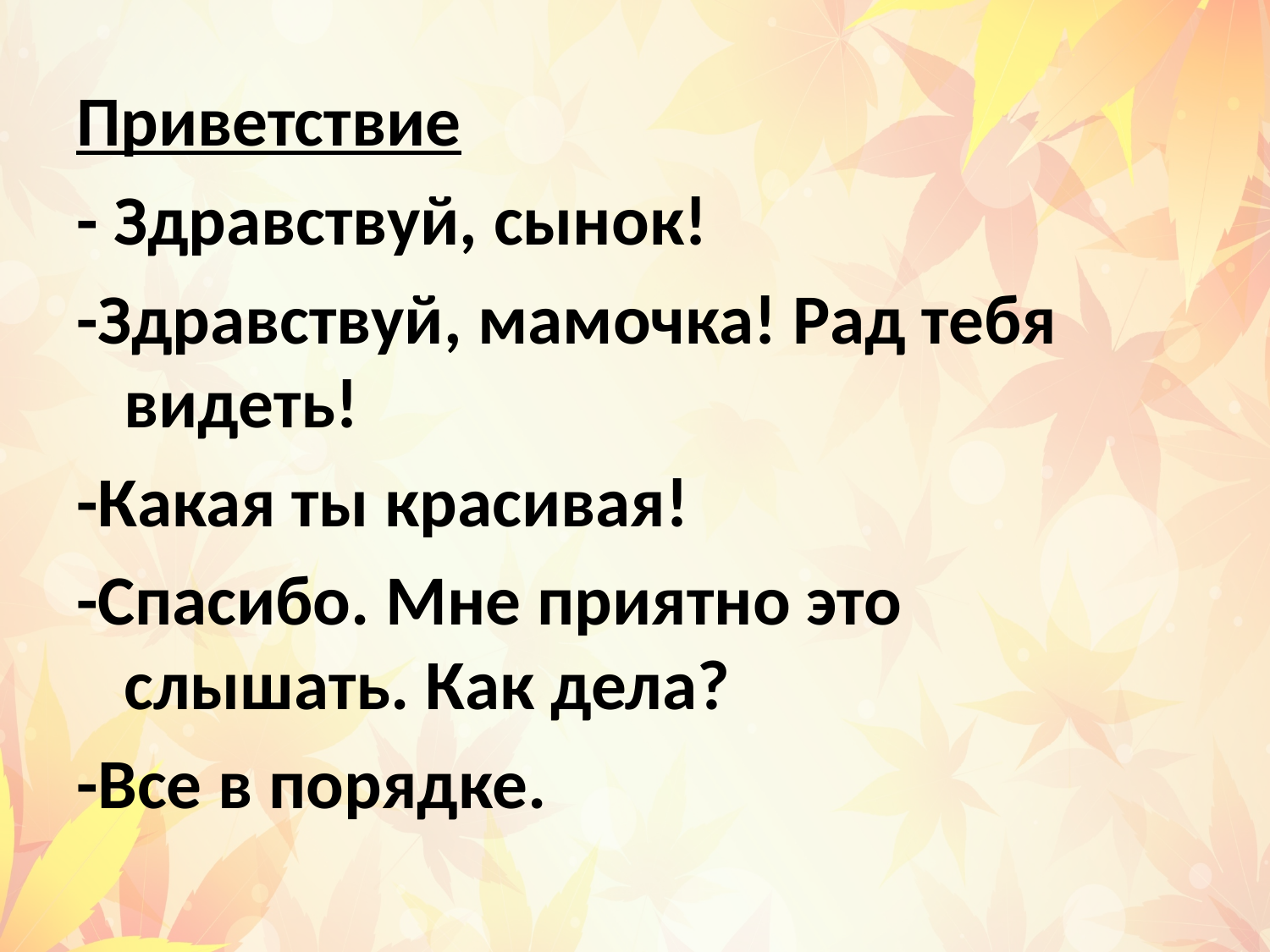

#
Приветствие
- Здравствуй, сынок!
-Здравствуй, мамочка! Рад тебя видеть!
-Какая ты красивая!
-Спасибо. Мне приятно это слышать. Как дела?
-Все в порядке.